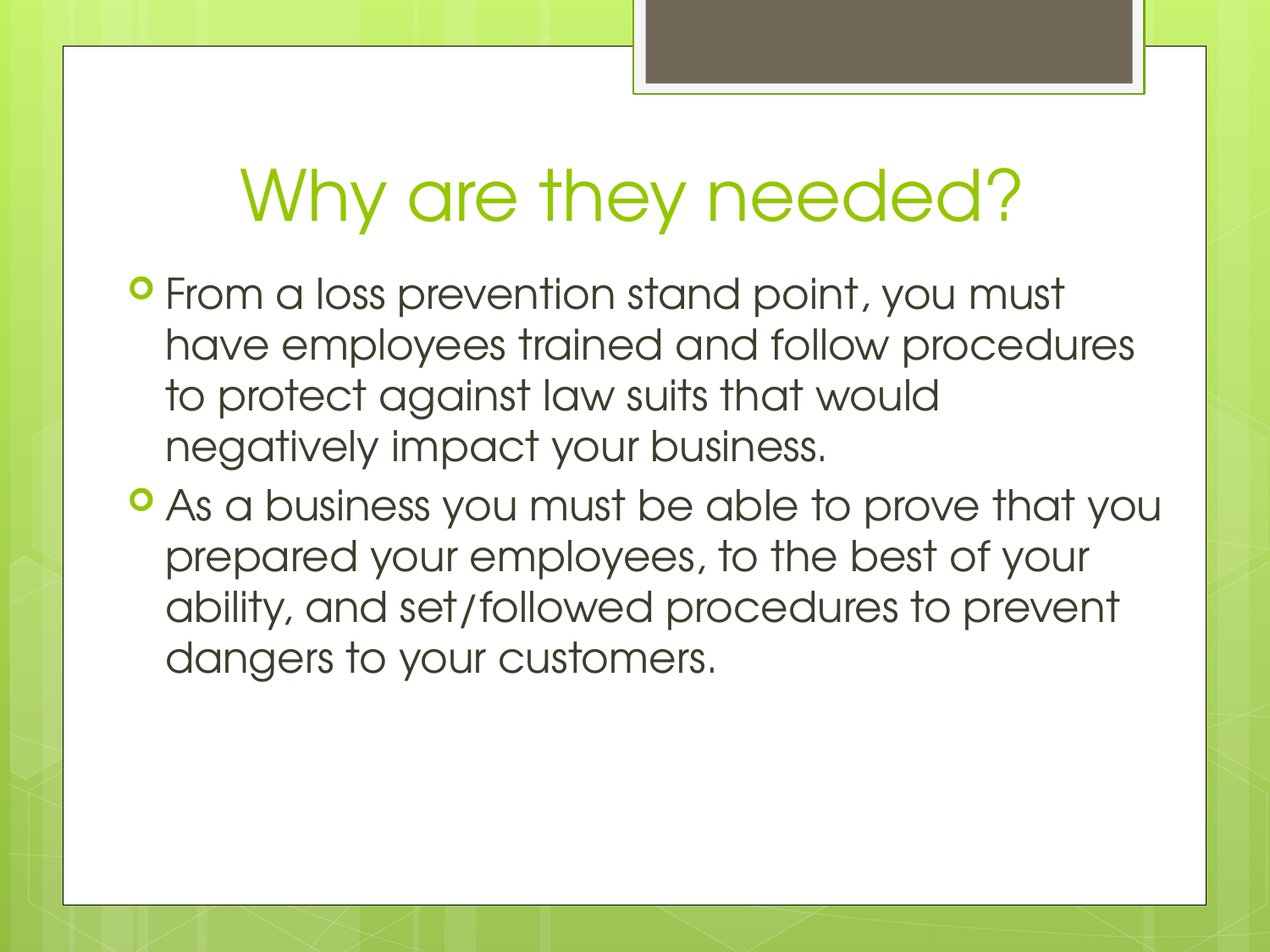

# Why are they needed?
From a loss prevention stand point, you must have employees trained and follow procedures to protect against law suits that would negatively impact your business.
As a business you must be able to prove that you prepared your employees, to the best of your ability, and set/followed procedures to prevent dangers to your customers.